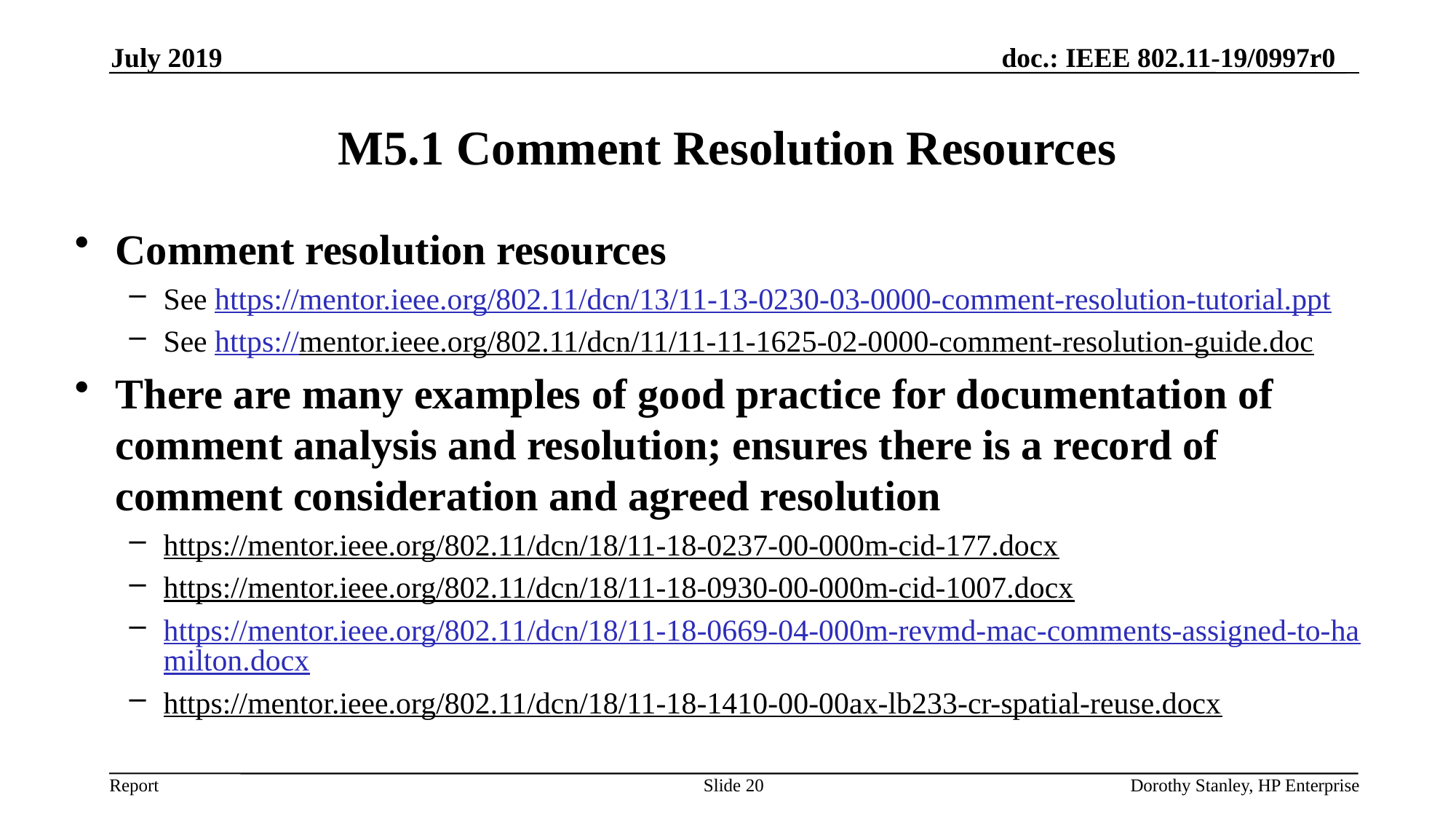

July 2019
# M5.1 Comment Resolution Resources
Comment resolution resources
See https://mentor.ieee.org/802.11/dcn/13/11-13-0230-03-0000-comment-resolution-tutorial.ppt
See https://mentor.ieee.org/802.11/dcn/11/11-11-1625-02-0000-comment-resolution-guide.doc
There are many examples of good practice for documentation of comment analysis and resolution; ensures there is a record of comment consideration and agreed resolution
https://mentor.ieee.org/802.11/dcn/18/11-18-0237-00-000m-cid-177.docx
https://mentor.ieee.org/802.11/dcn/18/11-18-0930-00-000m-cid-1007.docx
https://mentor.ieee.org/802.11/dcn/18/11-18-0669-04-000m-revmd-mac-comments-assigned-to-hamilton.docx
https://mentor.ieee.org/802.11/dcn/18/11-18-1410-00-00ax-lb233-cr-spatial-reuse.docx

Slide 20
Dorothy Stanley, HP Enterprise